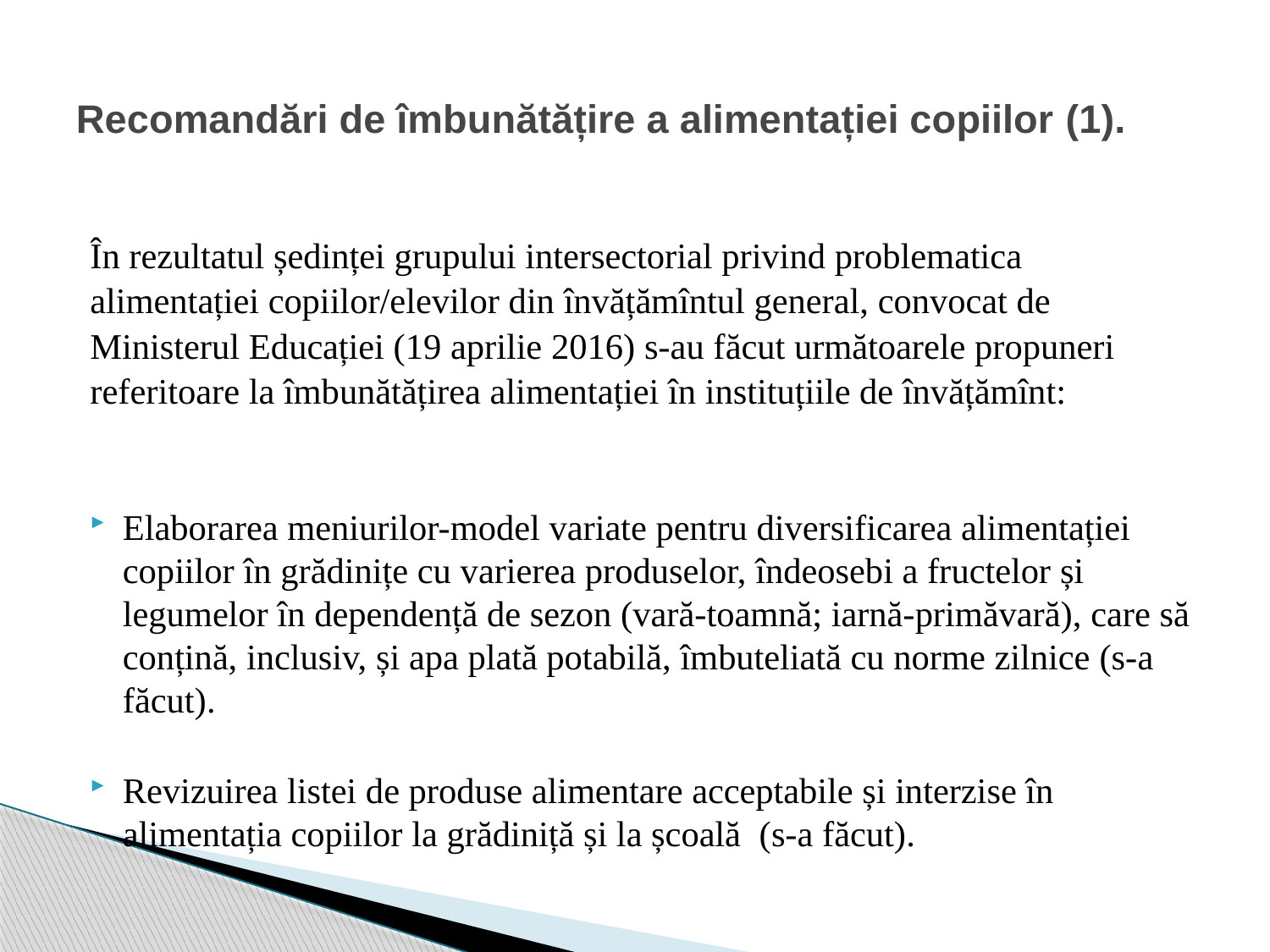

# Recomandări de îmbunătățire a alimentației copiilor (1).
În rezultatul ședinței grupului intersectorial privind problematica
alimentației copiilor/elevilor din învățămîntul general, convocat de
Ministerul Educației (19 aprilie 2016) s-au făcut următoarele propuneri
referitoare la îmbunătățirea alimentației în instituțiile de învățămînt:

Elaborarea meniurilor-model variate pentru diversificarea alimentației copiilor în grădinițe cu varierea produselor, îndeosebi a fructelor și legumelor în dependență de sezon (vară-toamnă; iarnă-primăvară), care să conțină, inclusiv, și apa plată potabilă, îmbuteliată cu norme zilnice (s-a făcut).

Revizuirea listei de produse alimentare acceptabile și interzise în alimentația copiilor la grădiniță și la școală  (s-a făcut).